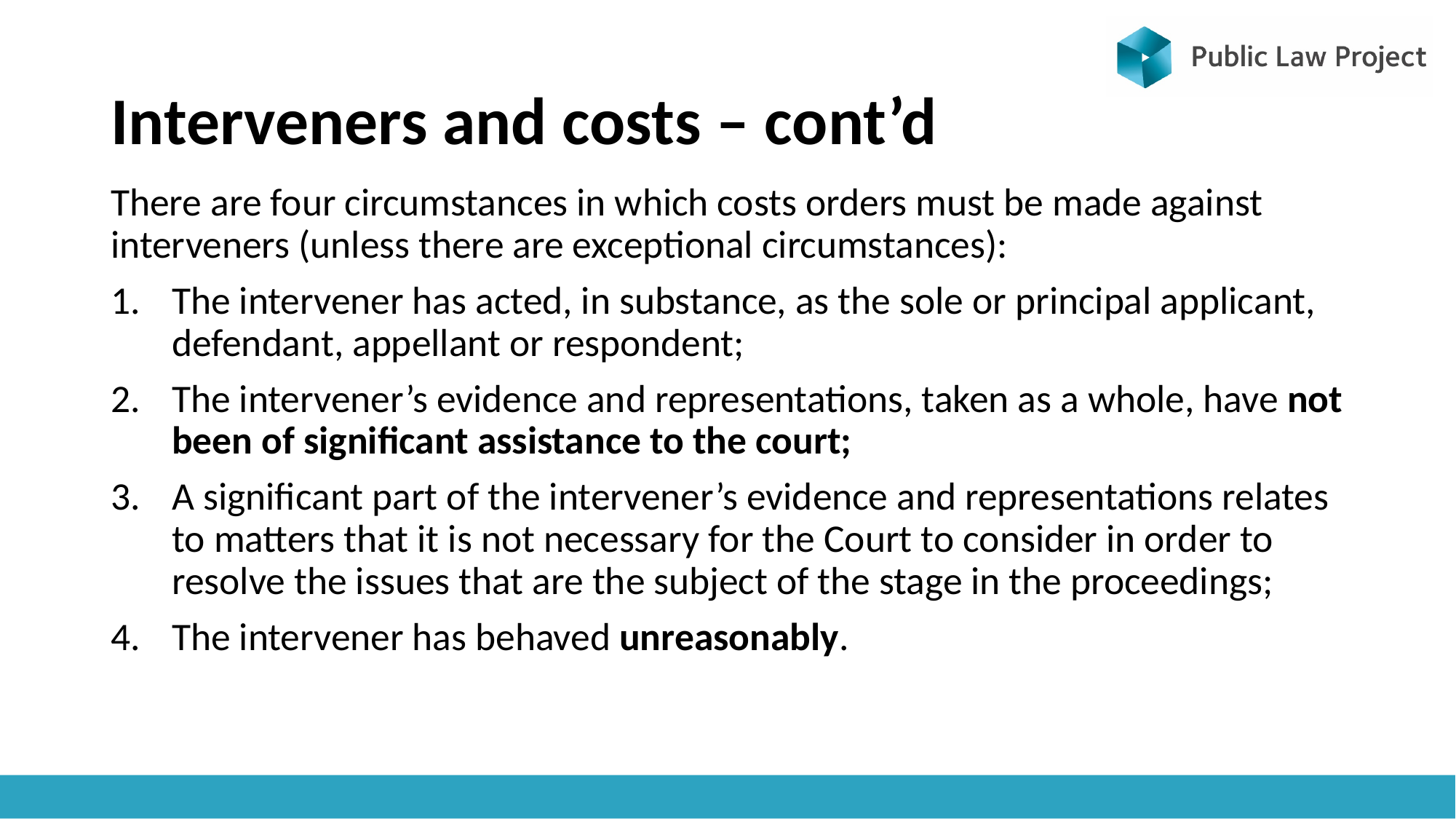

# Interveners and costs – cont’d
There are four circumstances in which costs orders must be made against interveners (unless there are exceptional circumstances):
The intervener has acted, in substance, as the sole or principal applicant, defendant, appellant or respondent;
The intervener’s evidence and representations, taken as a whole, have not been of significant assistance to the court;
A significant part of the intervener’s evidence and representations relates to matters that it is not necessary for the Court to consider in order to resolve the issues that are the subject of the stage in the proceedings;
The intervener has behaved unreasonably.